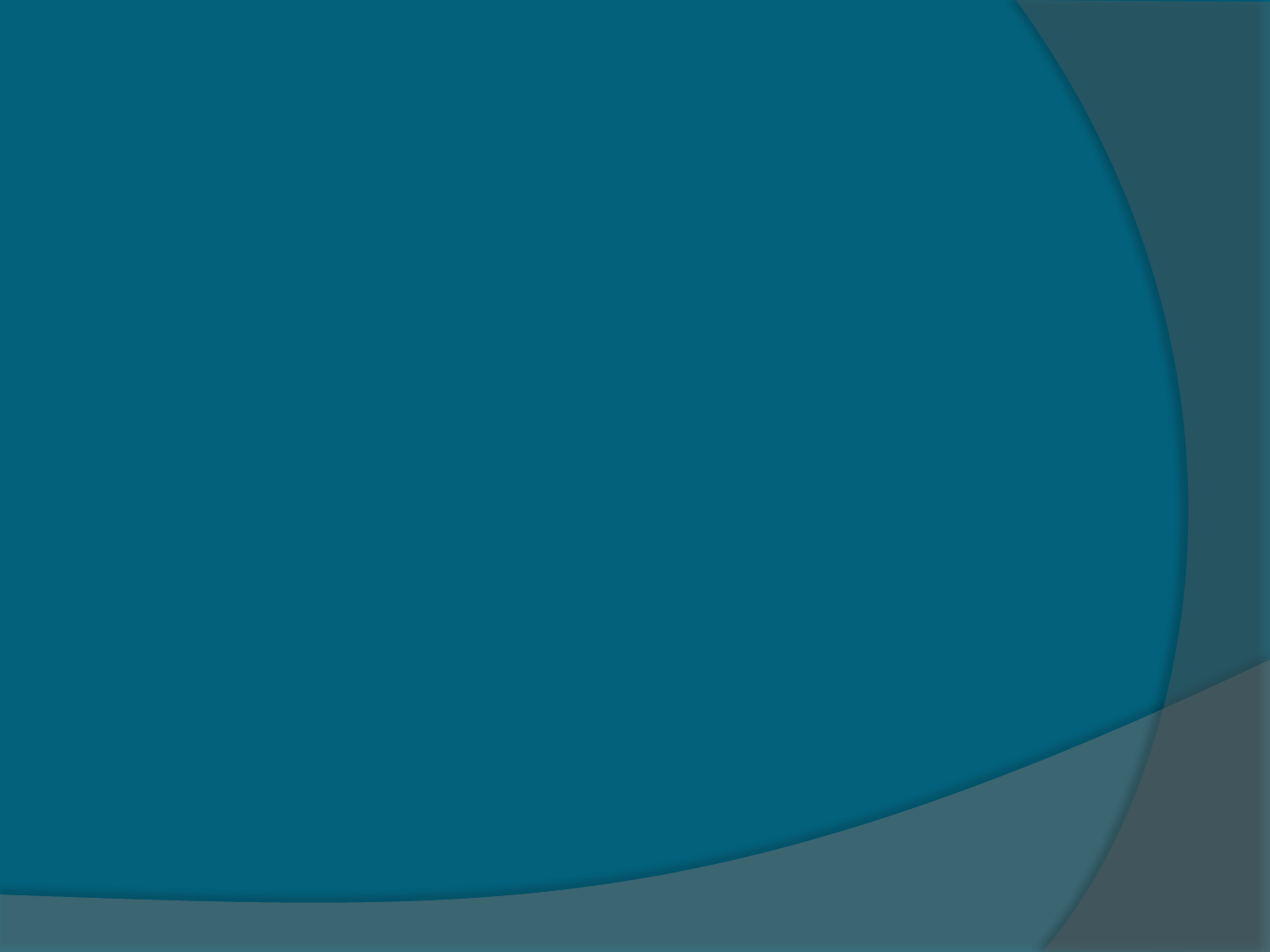

Статья 60. Имущественные права ребенка

Статья 58.
 Право ребенка на имя, отчество и фамилию

Ребенок имеет право на получение содержания от своих родителей и других членов семьи в порядке и в размерах .
Ребенок имеет право собственности на олученные им доходы, имущество, полученное им в дар или в порядке наследования, а также на любое другое имущество, приобретенное на средства ребенка.

Ребенок имеет право на имя, отчество и фамилию.
Имя ребенку дается по соглашению родителей, отчество присваивается по имени отца, если иное не предусмотрено законами…и  национальным обычаем.
Фамилия ребенка определяется фамилией родителей. При разных фамилиях родителей ребенку присваивается фамилия отца или фамилия матери по соглашению родителей.